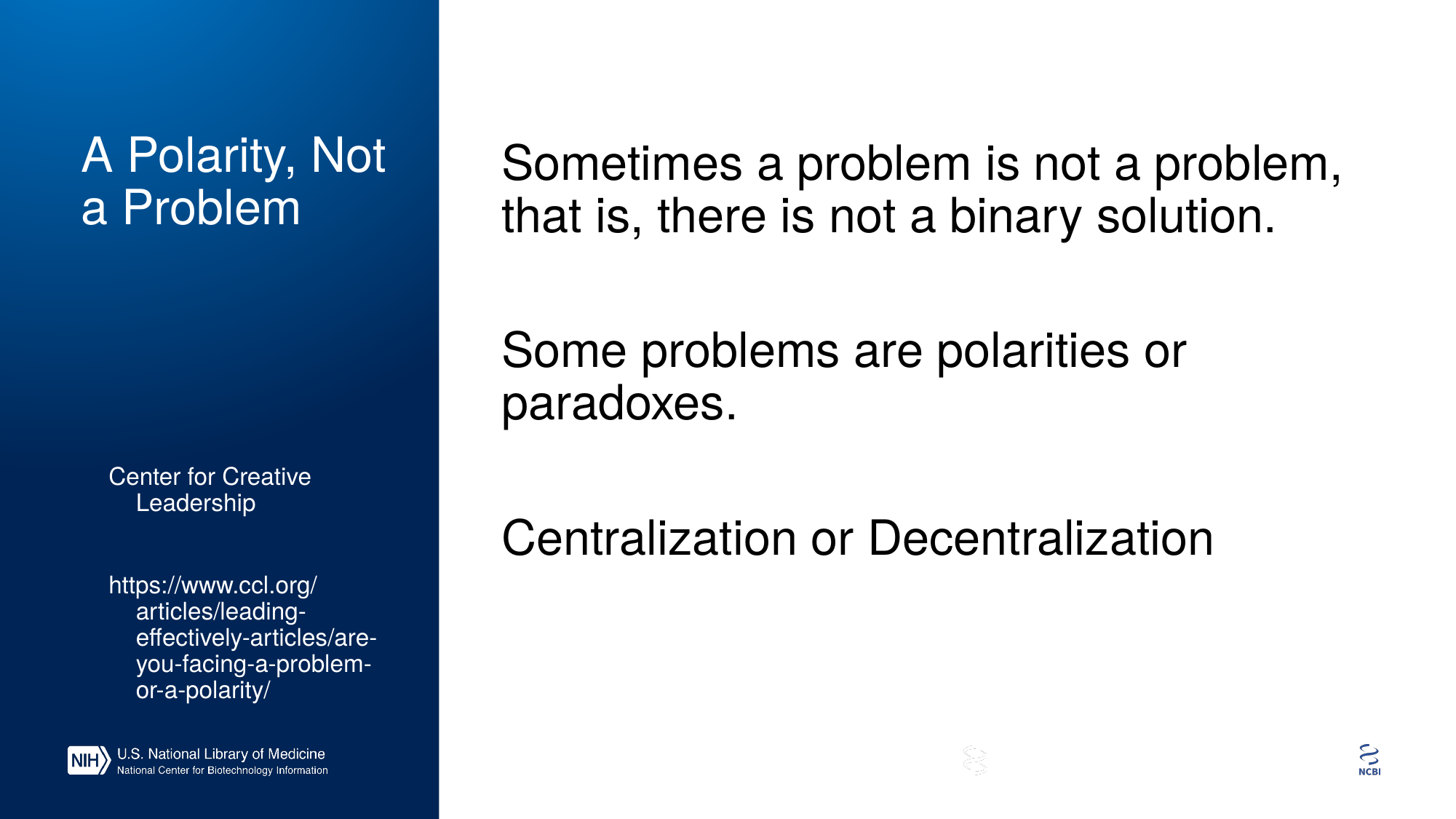

# A Polarity, Not a Problem

Sometimes a problem is not a problem, that is, there is not a binary solution.

Some problems are polarities or paradoxes.

Centralization or Decentralization

Center for Creative Leadership

https://www.ccl.org/articles/leading-effectively-articles/are-you-facing-a-problem-or-a-polarity/